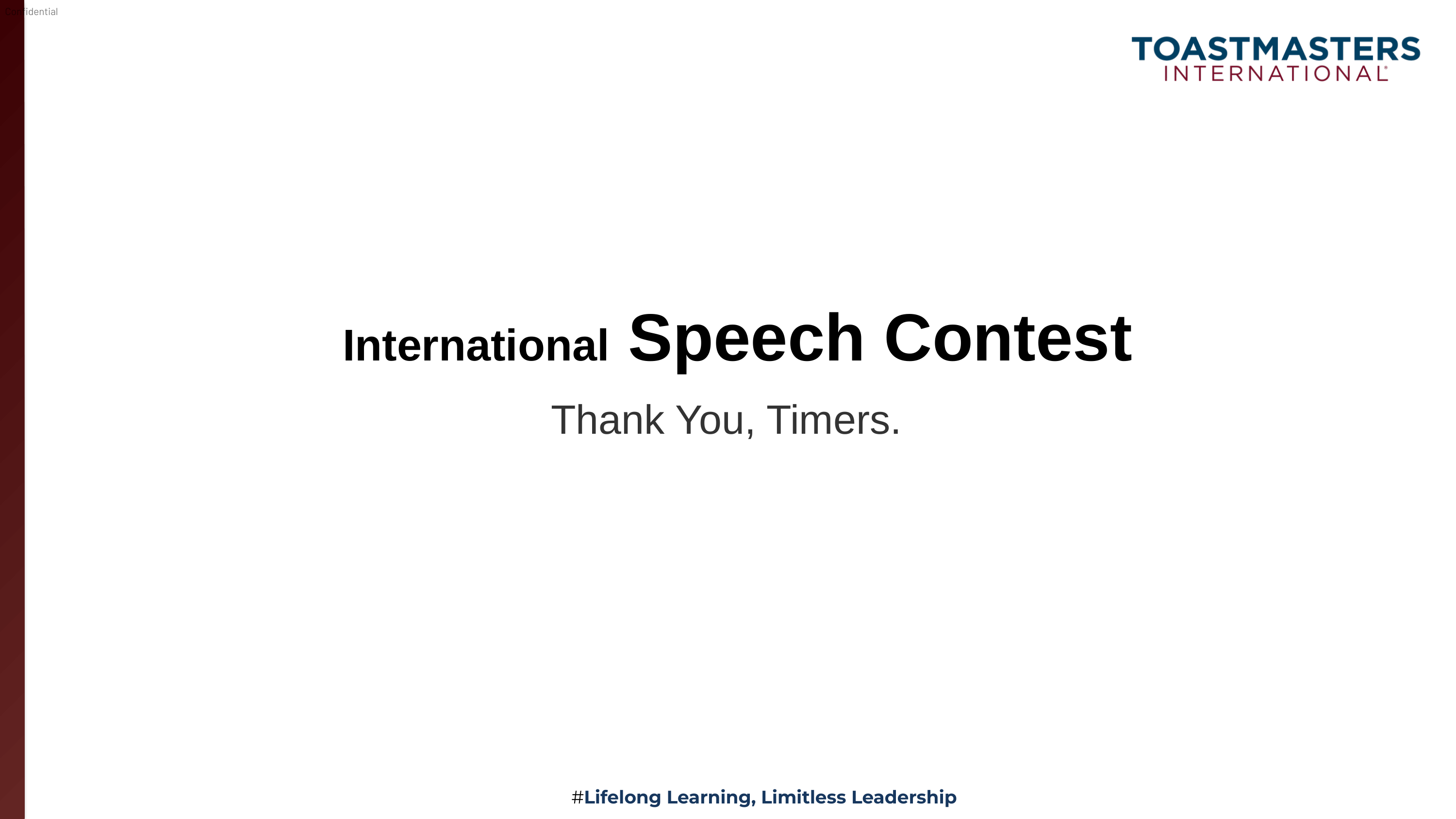

# International Speech Contest
Thank You, Timers.